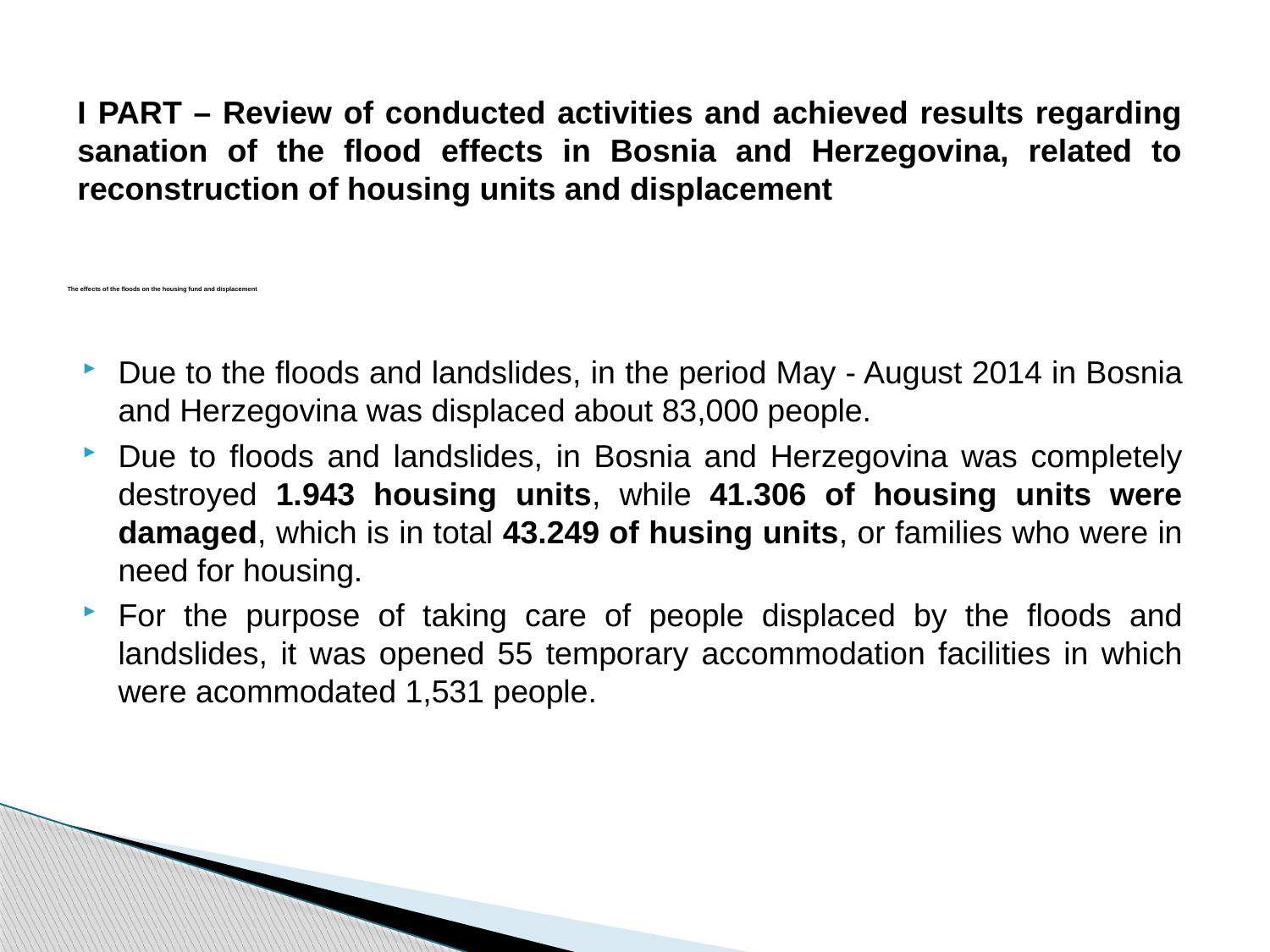

I PART – Review of conducted activities and achieved results regarding sanation of the flood effects in Bosnia and Herzegovina, related to reconstruction of housing units and displacement
# The effects of the floods on the housing fund and displacement
Due to the floods and landslides, in the period May - August 2014 in Bosnia and Herzegovina was displaced about 83,000 people.
Due to floods and landslides, in Bosnia and Herzegovina was completely destroyed 1.943 housing units, while 41.306 of housing units were damaged, which is in total 43.249 of husing units, or families who were in need for housing.
For the purpose of taking care of people displaced by the floods and landslides, it was opened 55 temporary accommodation facilities in which were acommodated 1,531 people.